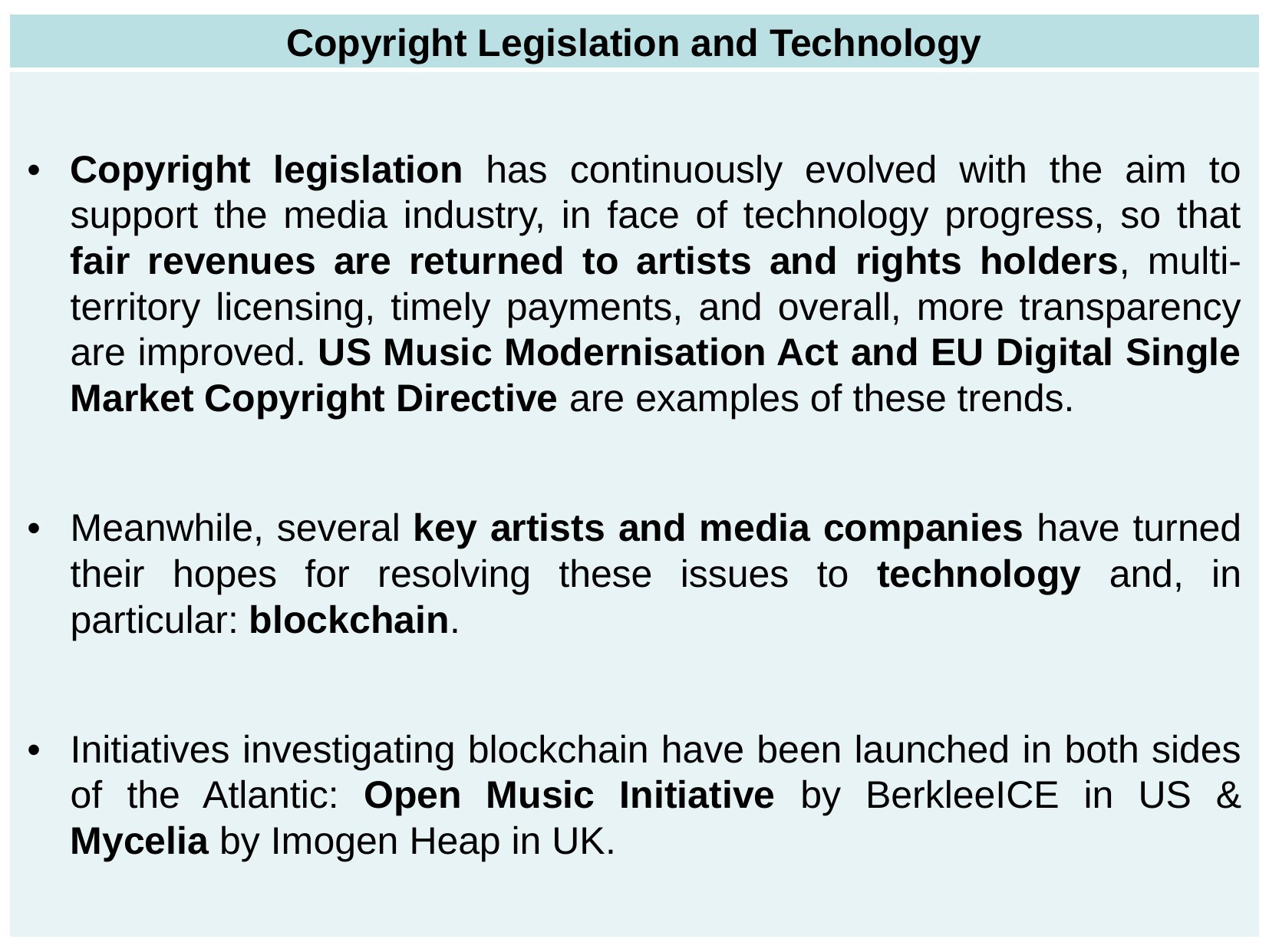

| Copyright Legislation and Technology |
| --- |
| Copyright legislation has continuously evolved with the aim to support the media industry, in face of technology progress, so that fair revenues are returned to artists and rights holders, multi-territory licensing, timely payments, and overall, more transparency are improved. US Music Modernisation Act and EU Digital Single Market Copyright Directive are examples of these trends. Meanwhile, several key artists and media companies have turned their hopes for resolving these issues to technology and, in particular: blockchain. Initiatives investigating blockchain have been launched in both sides of the Atlantic: Open Music Initiative by BerkleeICE in US & Mycelia by Imogen Heap in UK. |